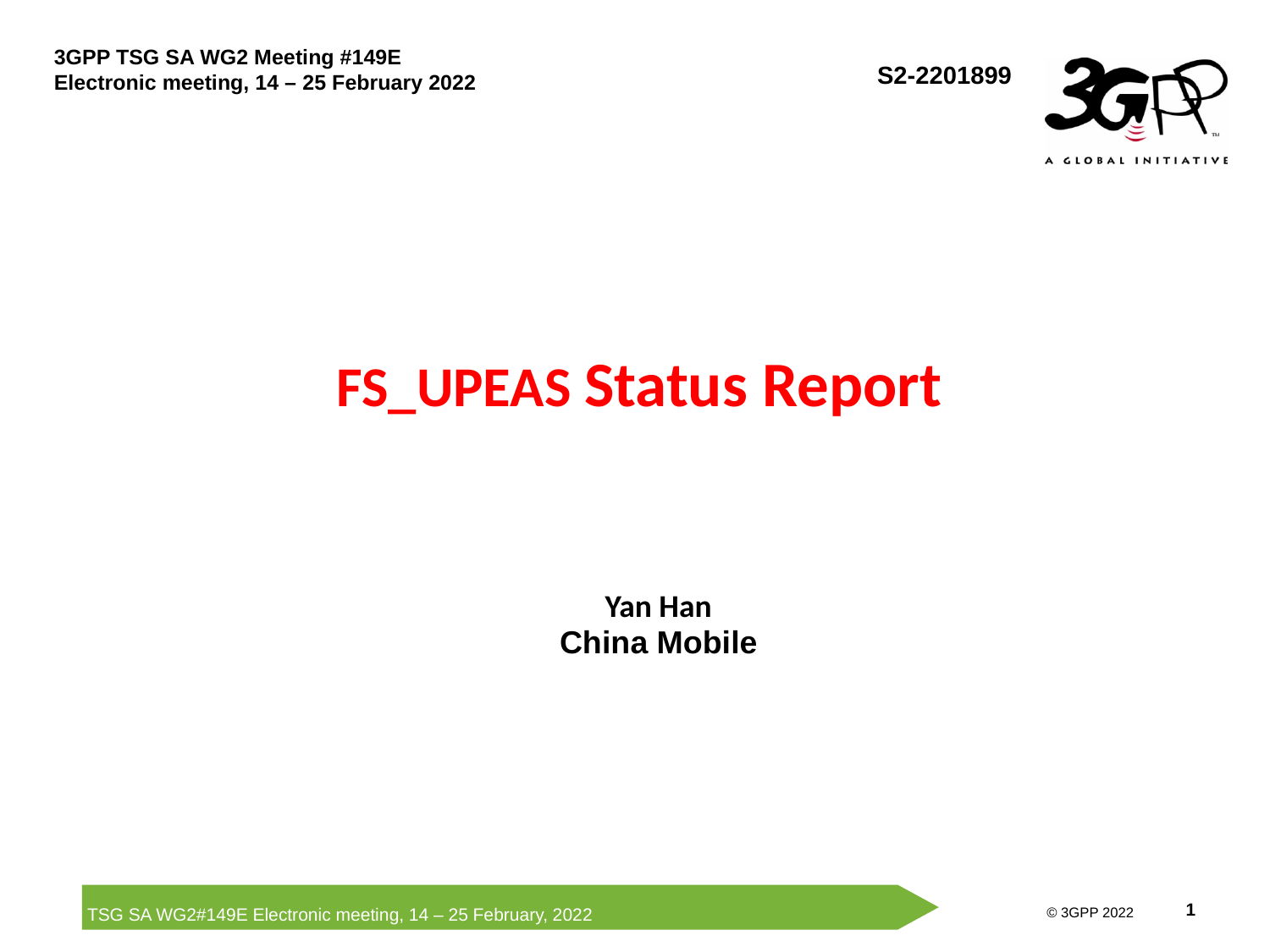

S2-2201899
# FS_UPEAS Status Report
Yan Han
China Mobile